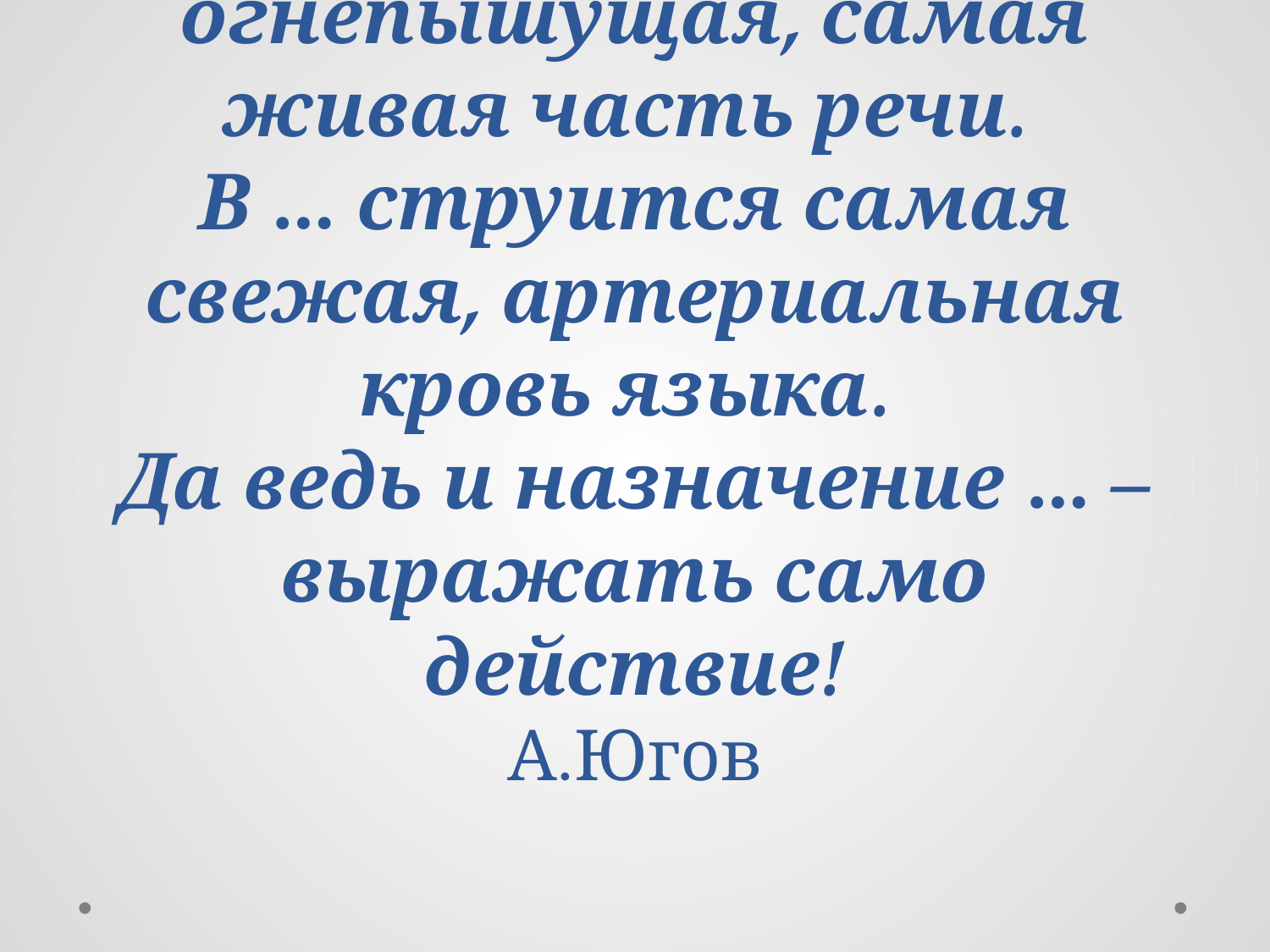

# … – самая огнепышущая, самая живая часть речи. В … струится самая свежая, артериальная кровь языка. Да ведь и назначение … – выражать само действие! А.Югов